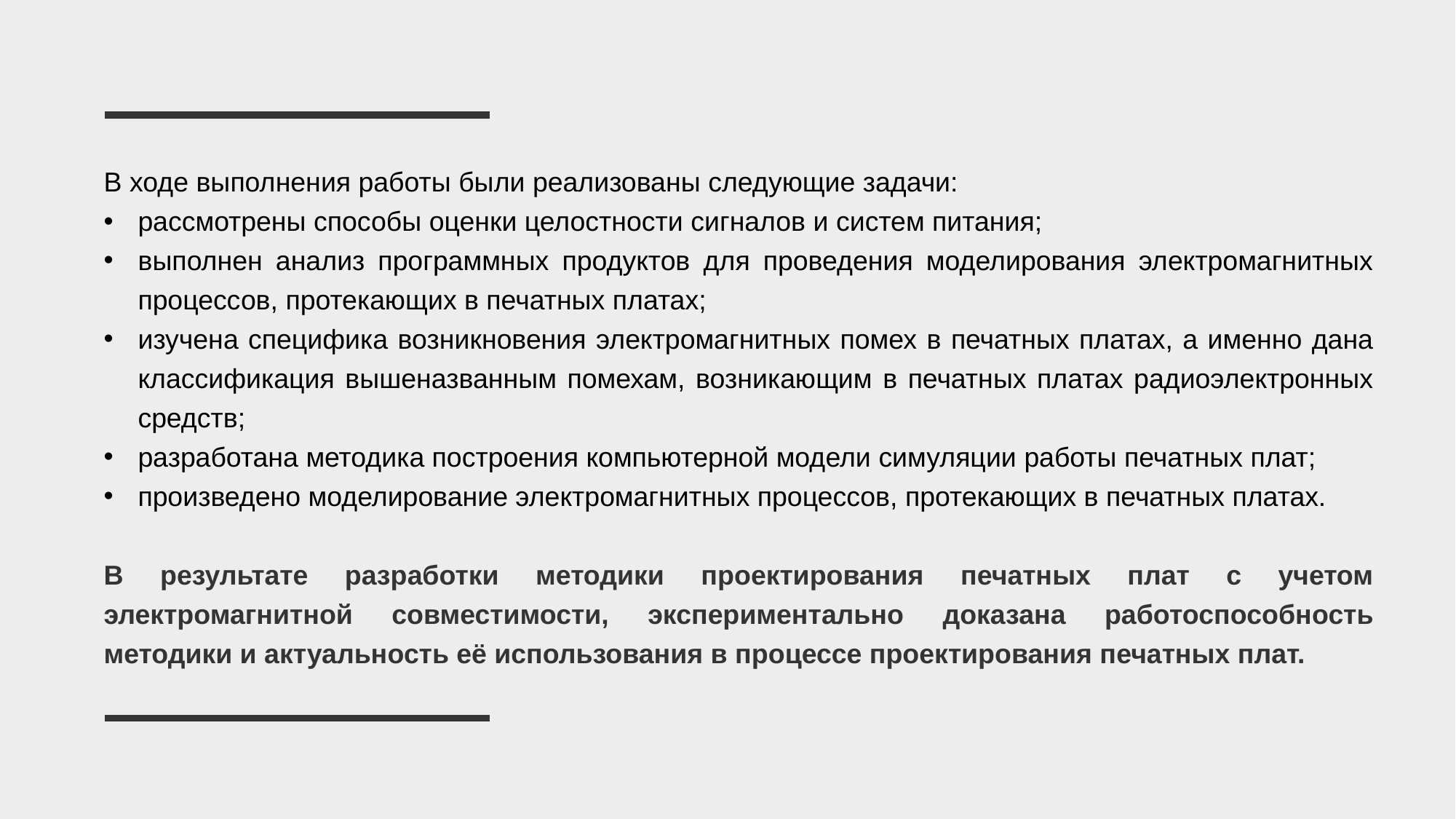

В ходе выполнения работы были реализованы следующие задачи:
рассмотрены способы оценки целостности сигналов и систем питания;
выполнен анализ программных продуктов для проведения моделирования электромагнитных процессов, протекающих в печатных платах;
изучена специфика возникновения электромагнитных помех в печатных платах, а именно дана классификация вышеназванным помехам, возникающим в печатных платах радиоэлектронных средств;
разработана методика построения компьютерной модели симуляции работы печатных плат;
произведено моделирование электромагнитных процессов, протекающих в печатных платах.

В результате разработки методики проектирования печатных плат с учетом электромагнитной совместимости, экспериментально доказана работоспособность методики и актуальность её использования в процессе проектирования печатных плат.